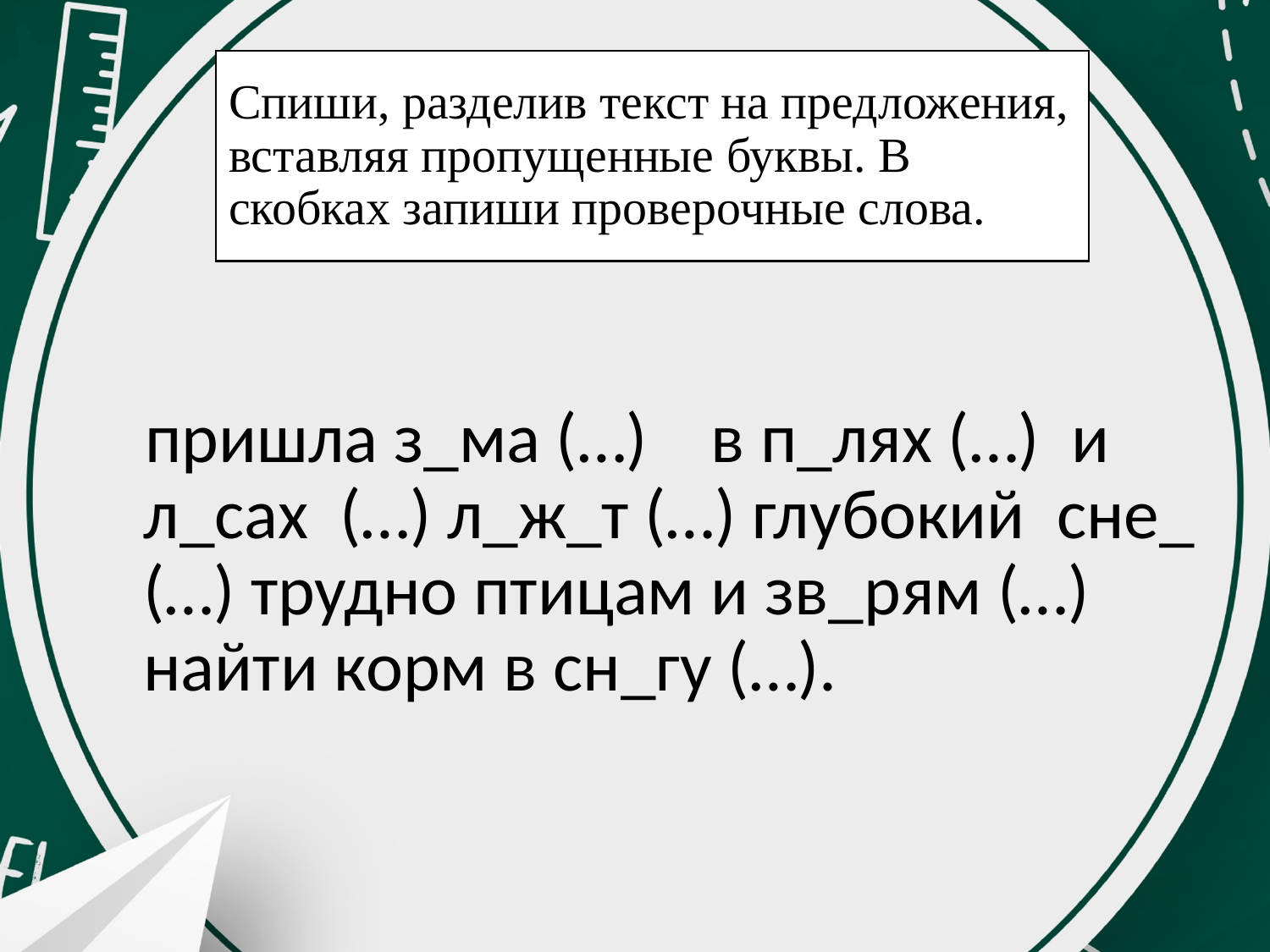

# Спиши, разделив текст на предложения, вставляя пропущенные буквы. В скобках запиши проверочные слова.

   пришла з_ма (…)    в п_лях (…)  и л_сах  (…) л_ж_т (…) глубокий  сне_ (…) трудно птицам и зв_рям (…) найти корм в сн_гу (…).